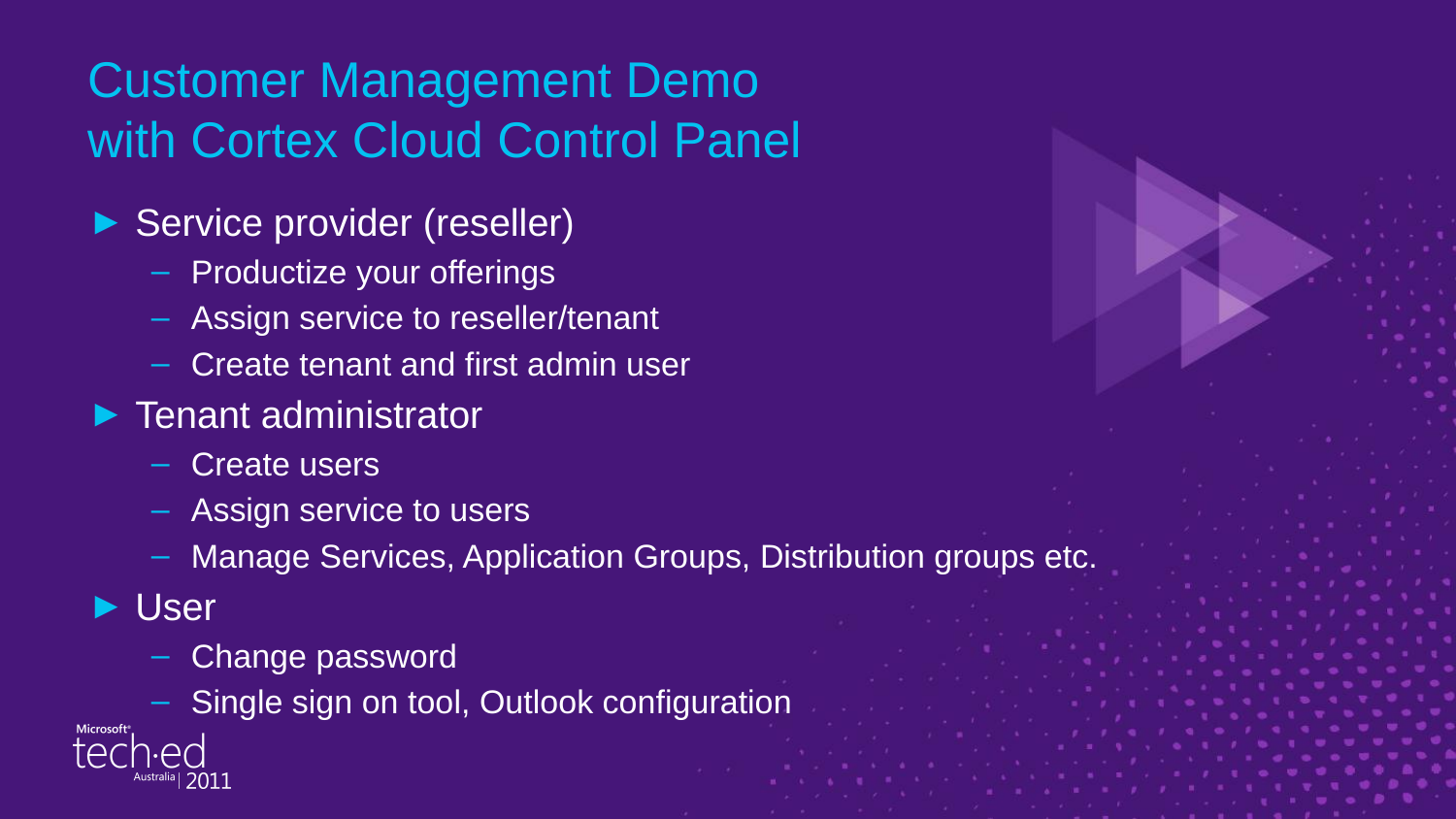

# Customer Management Demo with Cortex Cloud Control Panel
Service provider (reseller)
Productize your offerings
Assign service to reseller/tenant
Create tenant and first admin user
Tenant administrator
Create users
Assign service to users
Manage Services, Application Groups, Distribution groups etc.
User
Change password
Single sign on tool, Outlook configuration